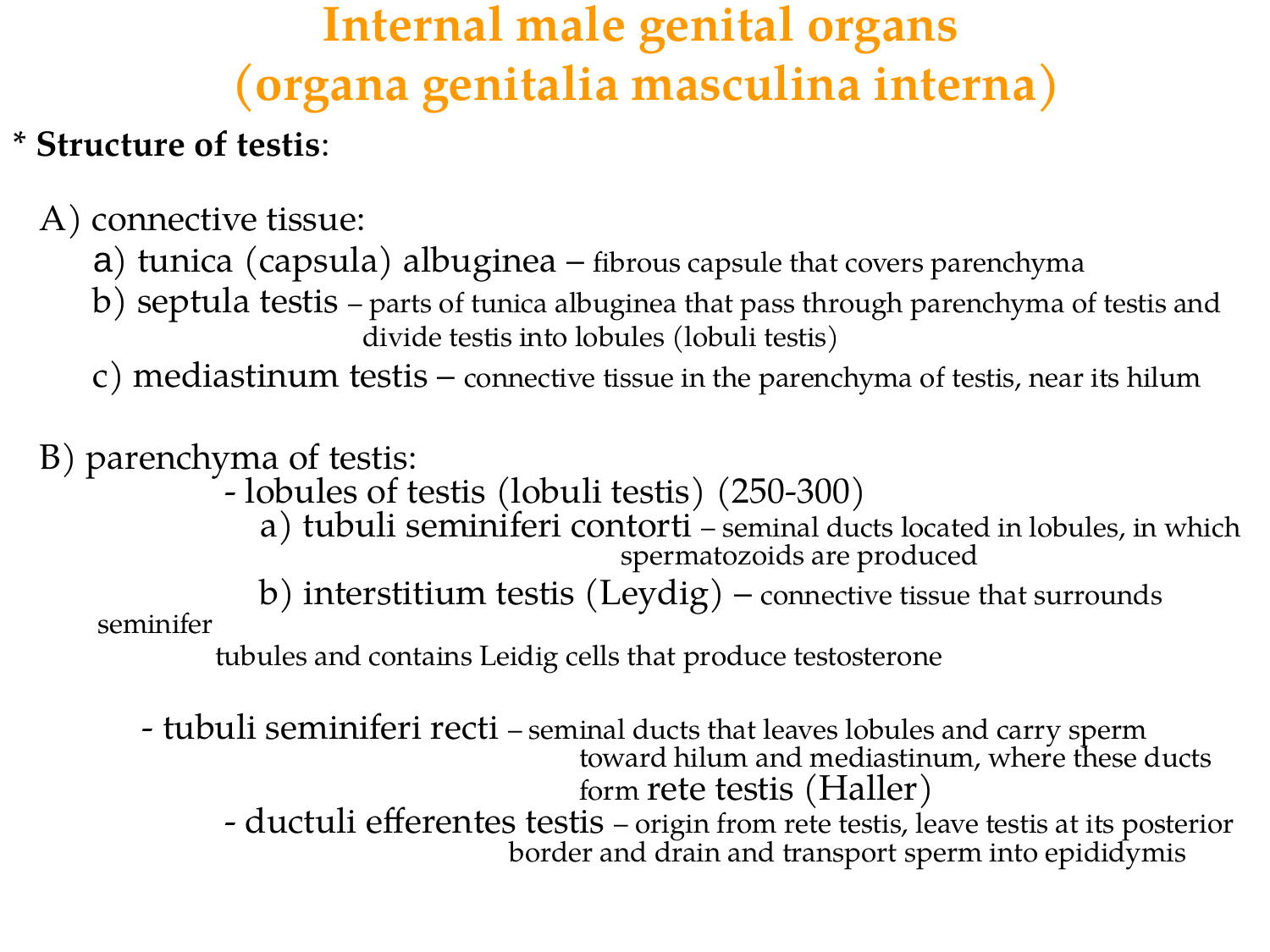

Internal male genital organs
(organa genitalia masculina interna)

* Structure of testis:
   A) connective tissue:
         а) tunica (capsula) albuginea – fibrous capsule that covers parenchyma
         b) septula testis – parts of tunica albuginea that pass through parenchyma of testis and
                                      divide testis into lobules (lobuli testis)
         c) mediastinum testis – connective tissue in the parenchyma of testis, near its hilum

   B) parenchyma of testis:
	- lobules of testis (lobuli testis) (250-300)
	    a) tubuli seminiferi contorti – seminal ducts located in lobules, in which
                                                                           spermatozoids are produced
		     b) interstitium testis (Leydig) – connective tissue that surrounds seminifer
                             tubules and contains Leidig cells that produce testosterone
     - tubuli seminiferi recti – seminal ducts that leaves lobules and carry sperm
                                                                     toward hilum and mediastinum, where these ducts
                                                                     form rete testis (Haller)
	- ductuli efferentes testis – origin from rete testis, leave testis at its posterior
                                                           border and drain and transport sperm into epididymis